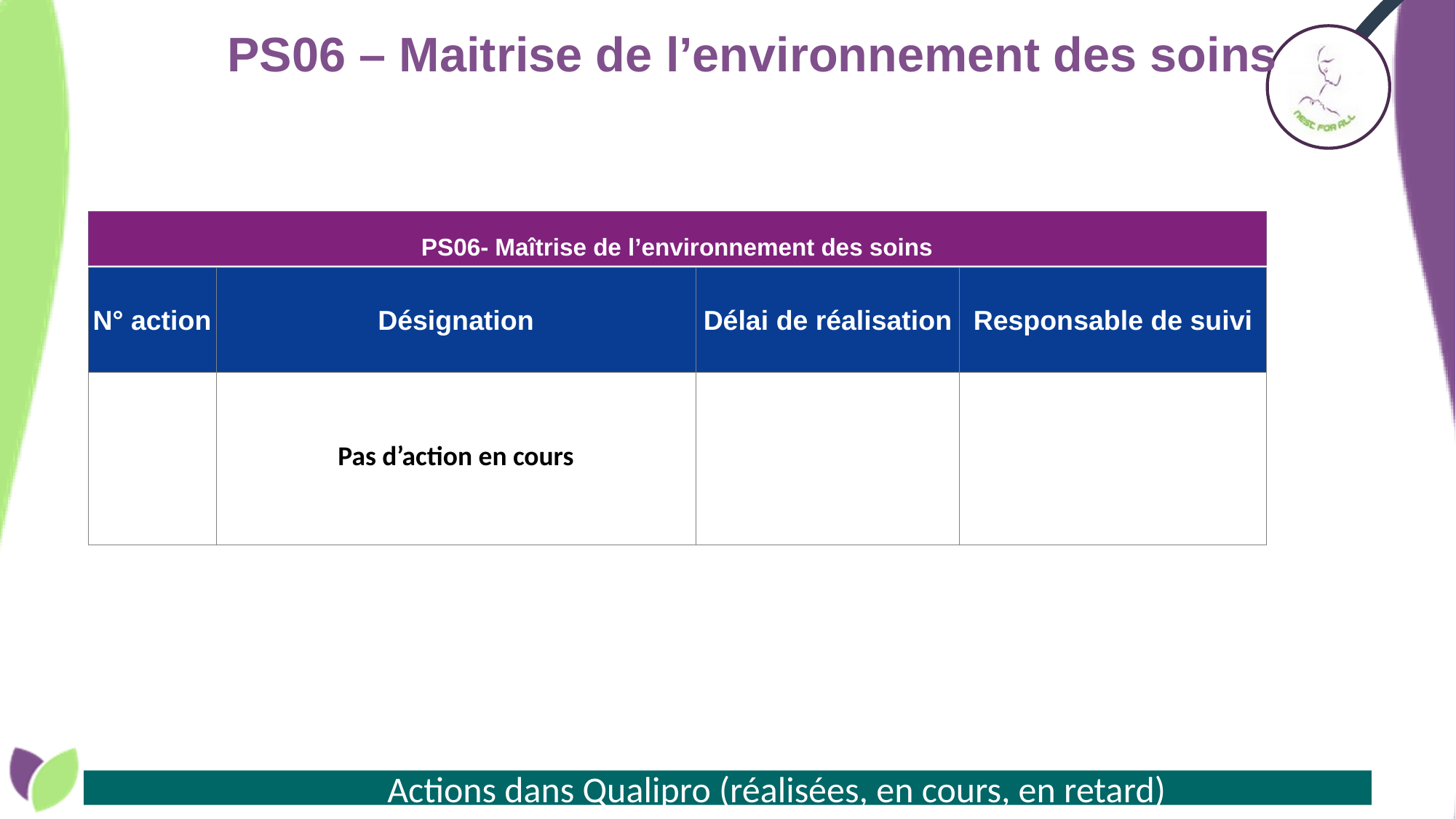

PS06 – Maitrise de l’environnement des soins
#
PS06- Maîtrise de l’environnement des soins
| N° action | Désignation | Délai de réalisation | Responsable de suivi |
| --- | --- | --- | --- |
|  | Pas d’action en cours |  |  |
Actions dans Qualipro (réalisées, en cours, en retard)